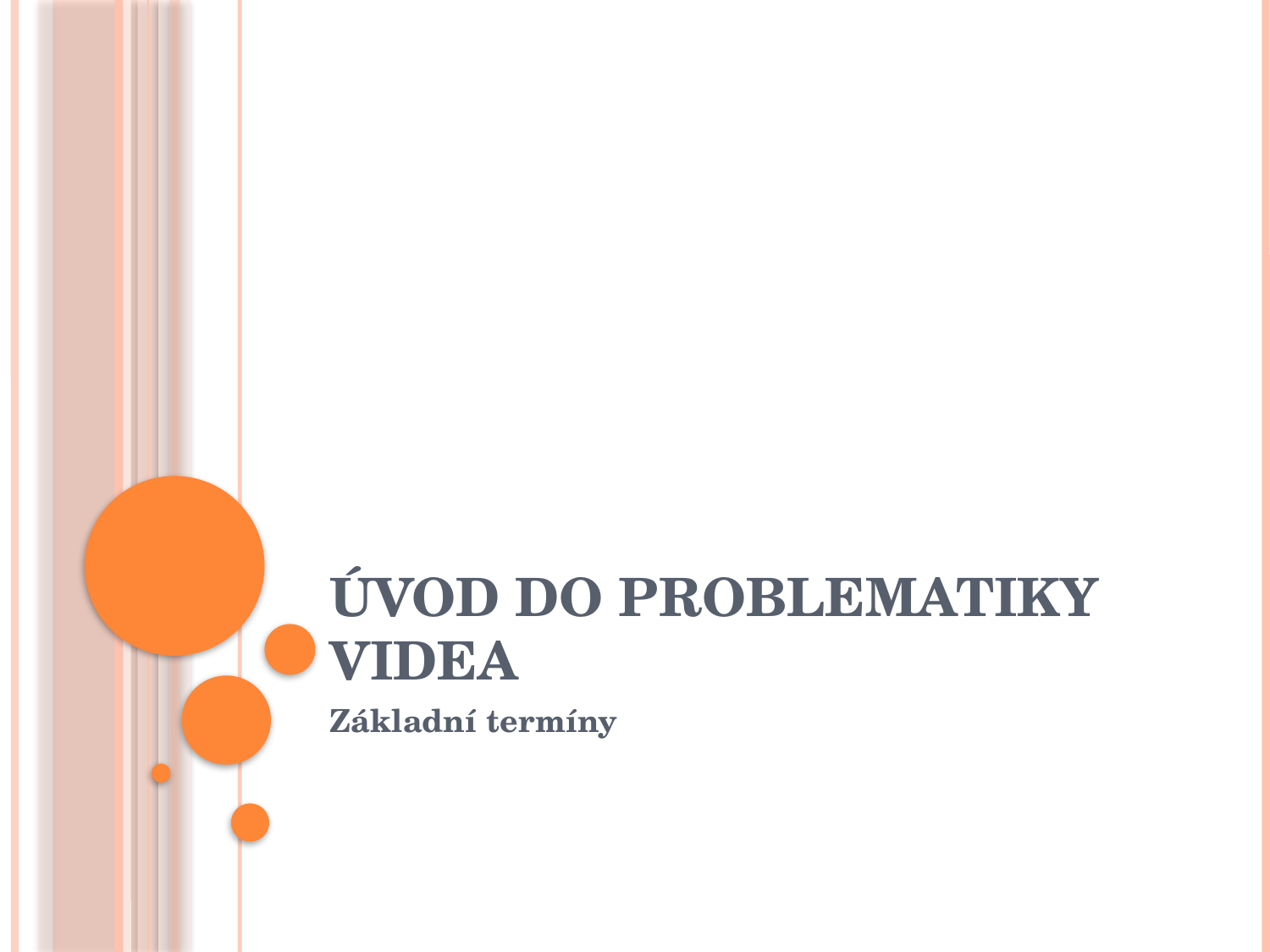

# Úvod do problematiky videa
Základní termíny